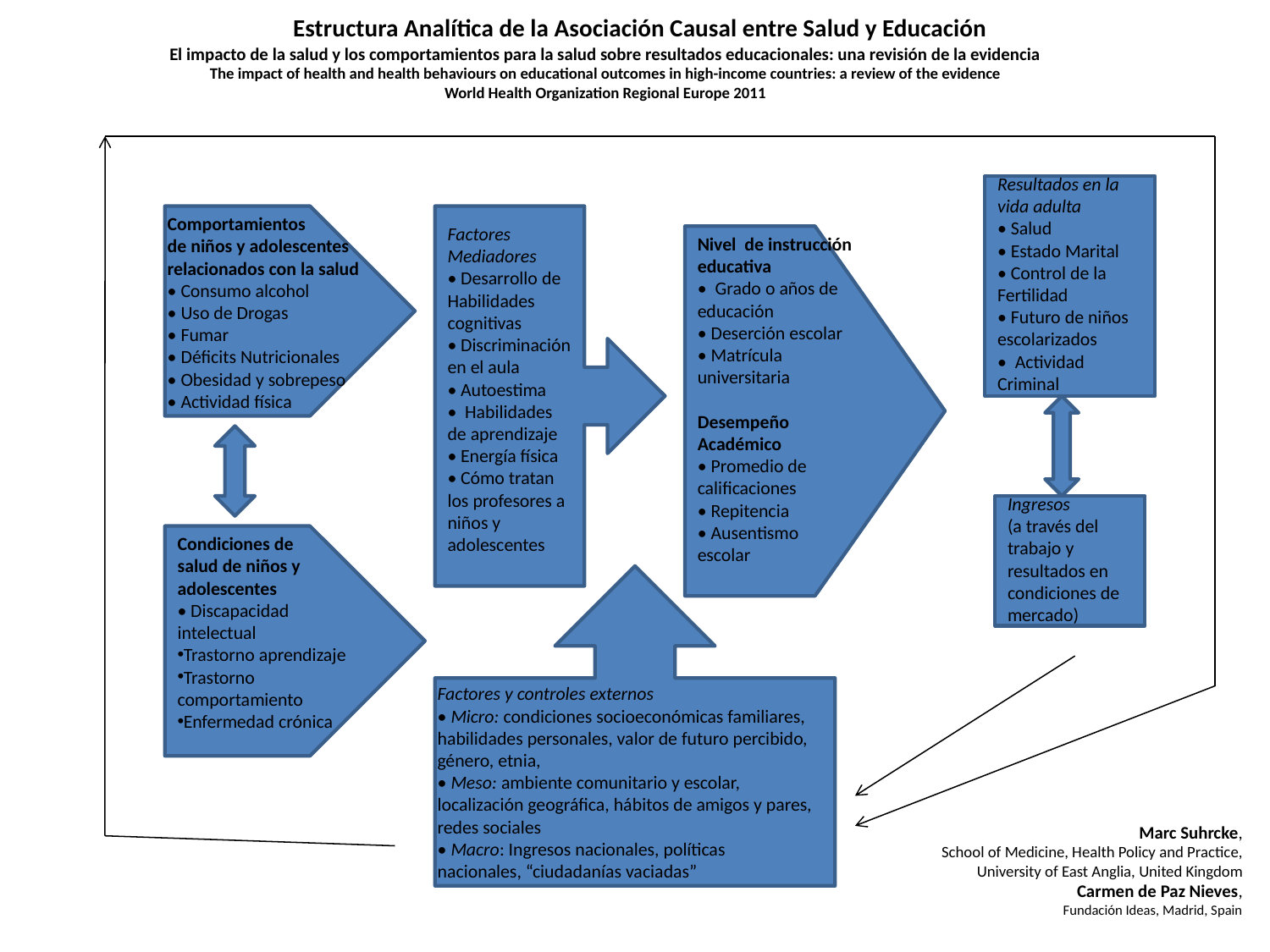

Estructura Analítica de la Asociación Causal entre Salud y Educación
El impacto de la salud y los comportamientos para la salud sobre resultados educacionales: una revisión de la evidencia
The impact of health and health behaviours on educational outcomes in high-income countries: a review of the evidence
World Health Organization Regional Europe 2011
Resultados en la vida adulta
• Salud
• Estado Marital
• Control de la Fertilidad
• Futuro de niños escolarizados
•  Actividad Criminal

Comportamientos
de niños y adolescentes relacionados con la salud
• Consumo alcohol
• Uso de Drogas
• Fumar
• Déficits Nutricionales
• Obesidad y sobrepeso
• Actividad física

Factores Mediadores
• Desarrollo de Habilidades cognitivas
• Discriminación en el aula
• Autoestima
•  Habilidades de aprendizaje
• Energía física
• Cómo tratan los profesores a niños y adolescentes

Nivel  de instrucción educativa
•  Grado o años de educación
• Deserción escolar
• Matrícula universitaria

Desempeño Académico
• Promedio de calificaciones
• Repitencia
• Ausentismo escolar

Ingresos
(a través del trabajo y resultados en condiciones de mercado)

Condiciones de
salud de niños y adolescentes
• Discapacidad intelectual
Trastorno aprendizaje
Trastorno comportamiento
Enfermedad crónica

Factores y controles externos
• Micro: condiciones socioeconómicas familiares, habilidades personales, valor de futuro percibido, género, etnia,
• Meso: ambiente comunitario y escolar, localización geográfica, hábitos de amigos y pares, redes sociales
• Macro: Ingresos nacionales, políticas nacionales, “ciudadanías vaciadas”
Marc Suhrcke,
School of Medicine, Health Policy and Practice,
University of East Anglia, United Kingdom
Carmen de Paz Nieves,
Fundación Ideas, Madrid, Spain